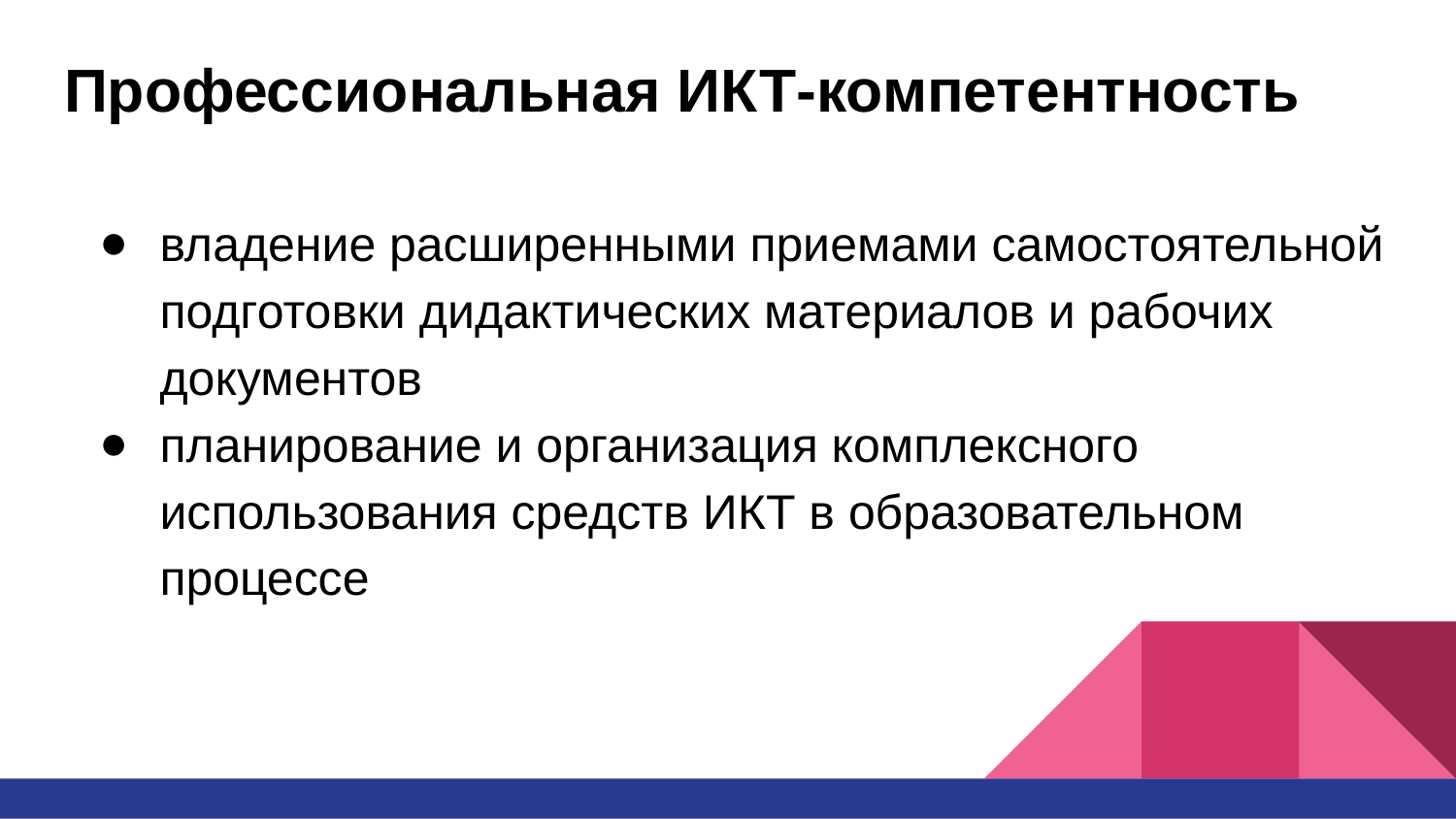

# Профессиональная ИКТ-компетентность
владение расширенными приемами самостоятельной подготовки дидактических материалов и рабочих документов
планирование и организация комплексного использования средств ИКТ в образовательном процессе